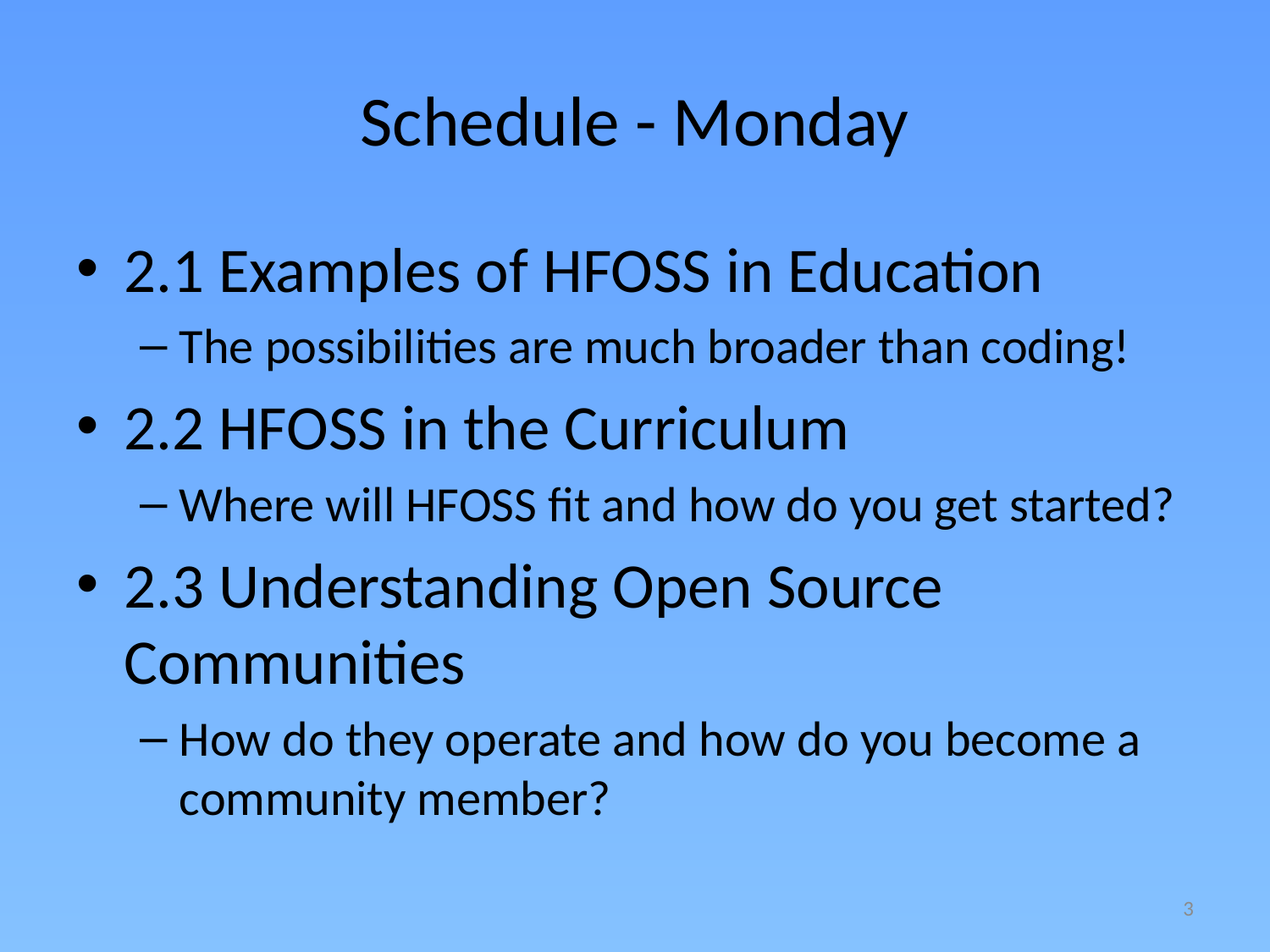

# Schedule - Monday
2.1 Examples of HFOSS in Education
The possibilities are much broader than coding!
2.2 HFOSS in the Curriculum
Where will HFOSS fit and how do you get started?
2.3 Understanding Open Source Communities
How do they operate and how do you become a community member?
3